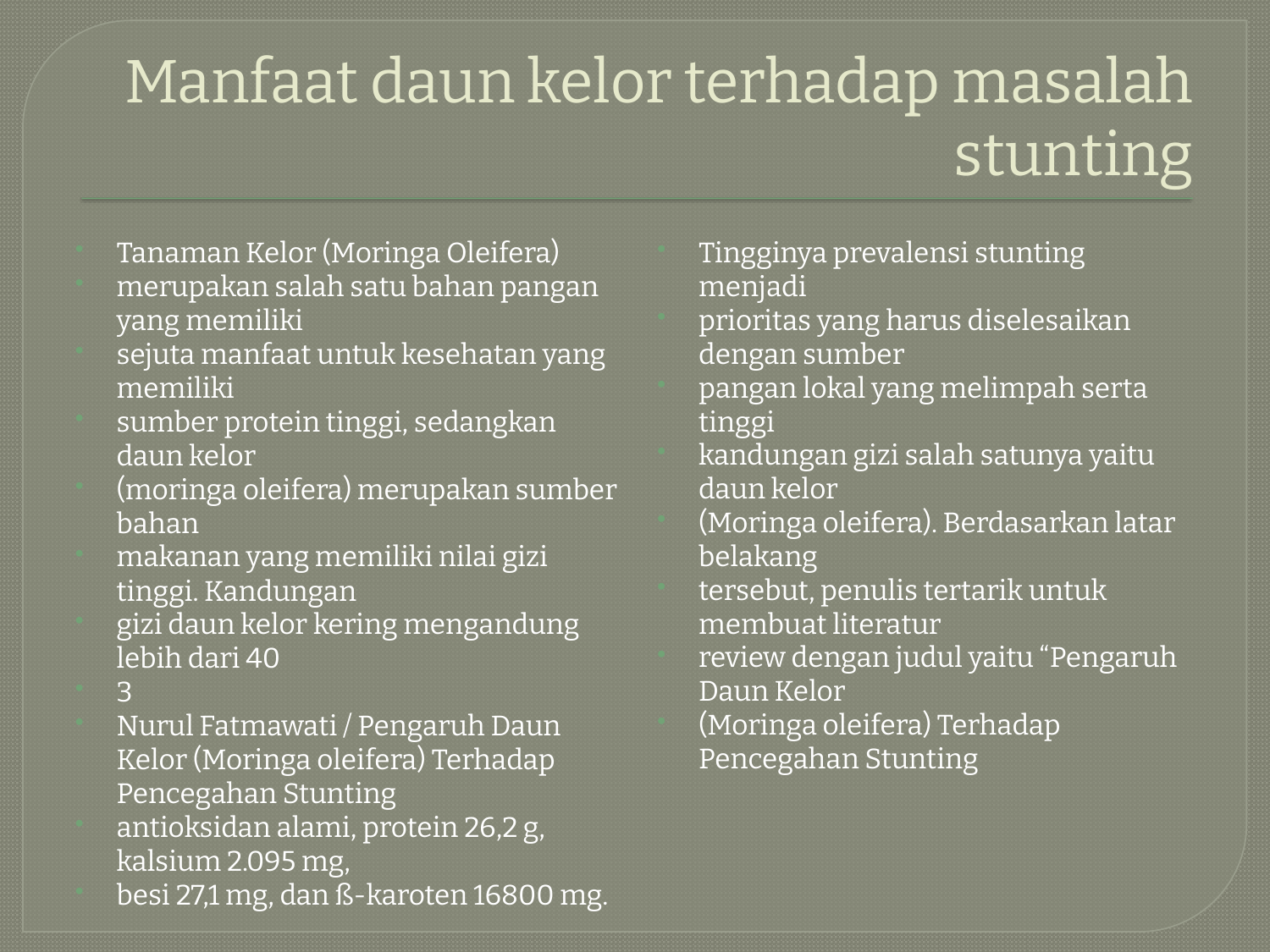

# Manfaat daun kelor terhadap masalah stunting
Tanaman Kelor (Moringa Oleifera)
merupakan salah satu bahan pangan yang memiliki
sejuta manfaat untuk kesehatan yang memiliki
sumber protein tinggi, sedangkan daun kelor
(moringa oleifera) merupakan sumber bahan
makanan yang memiliki nilai gizi tinggi. Kandungan
gizi daun kelor kering mengandung lebih dari 40
3
Nurul Fatmawati / Pengaruh Daun Kelor (Moringa oleifera) Terhadap Pencegahan Stunting
antioksidan alami, protein 26,2 g, kalsium 2.095 mg,
besi 27,1 mg, dan ß-karoten 16800 mg.
Tingginya prevalensi stunting menjadi
prioritas yang harus diselesaikan dengan sumber
pangan lokal yang melimpah serta tinggi
kandungan gizi salah satunya yaitu daun kelor
(Moringa oleifera). Berdasarkan latar belakang
tersebut, penulis tertarik untuk membuat literatur
review dengan judul yaitu “Pengaruh Daun Kelor
(Moringa oleifera) Terhadap Pencegahan Stunting